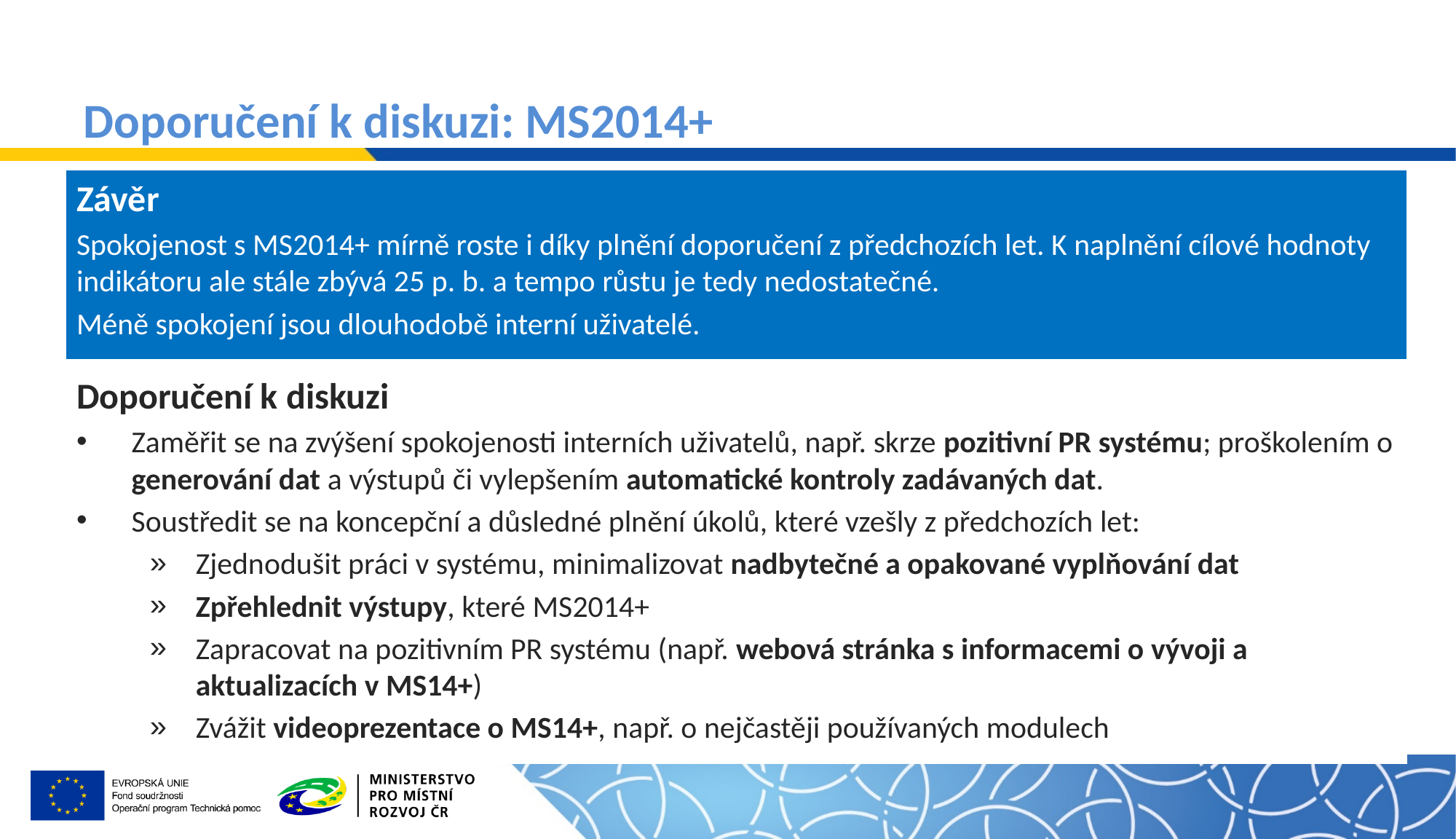

# Doporučení k diskuzi: MS2014+
Závěr
Spokojenost s MS2014+ mírně roste i díky plnění doporučení z předchozích let. K naplnění cílové hodnoty indikátoru ale stále zbývá 25 p. b. a tempo růstu je tedy nedostatečné.
Méně spokojení jsou dlouhodobě interní uživatelé.

Doporučení k diskuzi
Zaměřit se na zvýšení spokojenosti interních uživatelů, např. skrze pozitivní PR systému; proškolením o generování dat a výstupů či vylepšením automatické kontroly zadávaných dat.
Soustředit se na koncepční a důsledné plnění úkolů, které vzešly z předchozích let:
Zjednodušit práci v systému, minimalizovat nadbytečné a opakované vyplňování dat
Zpřehlednit výstupy, které MS2014+
Zapracovat na pozitivním PR systému (např. webová stránka s informacemi o vývoji a aktualizacích v MS14+)
Zvážit videoprezentace o MS14+, např. o nejčastěji používaných modulech